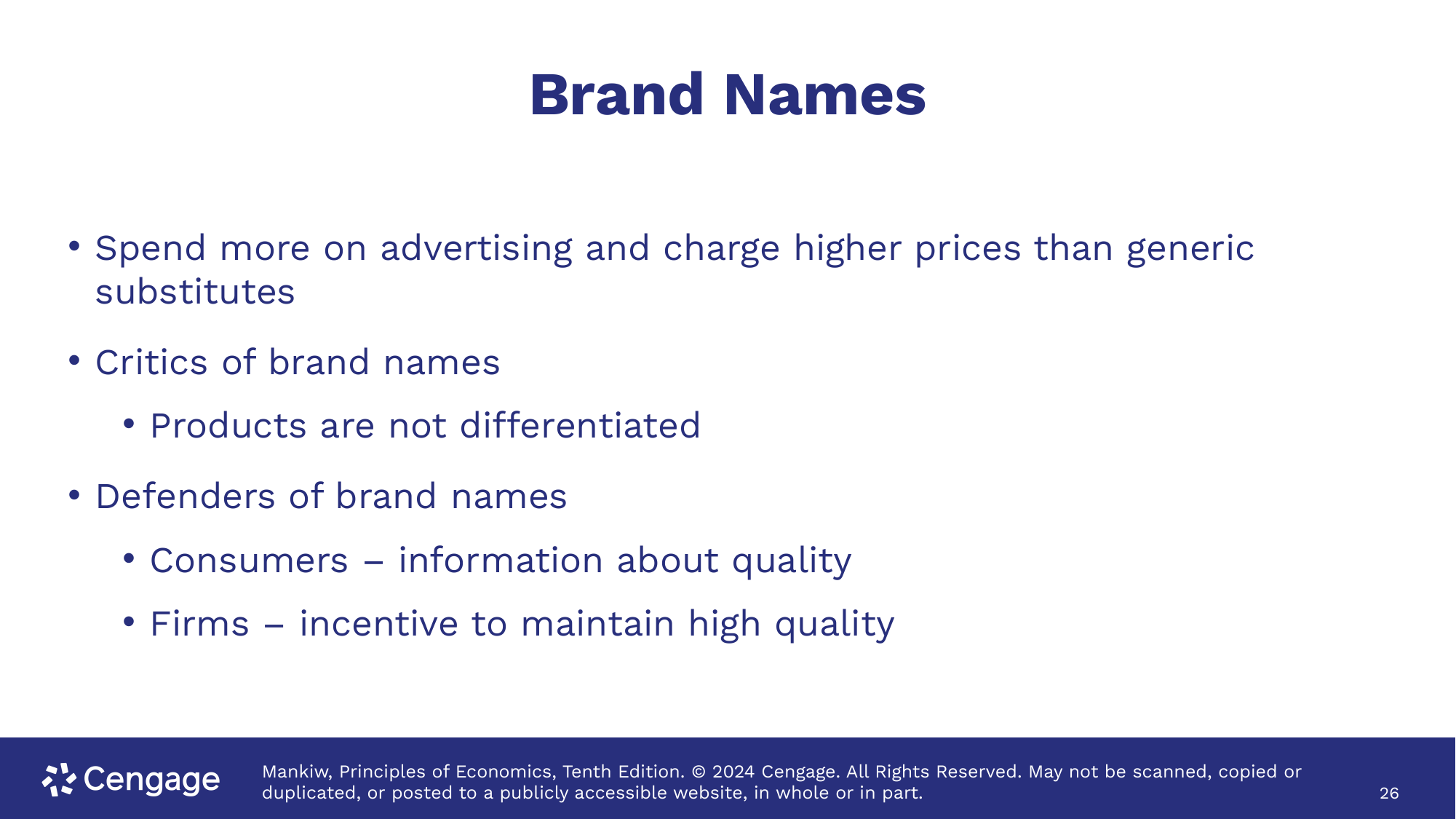

# Brand Names
Spend more on advertising and charge higher prices than generic substitutes
Critics of brand names
Products are not differentiated
Defenders of brand names
Consumers – information about quality
Firms – incentive to maintain high quality